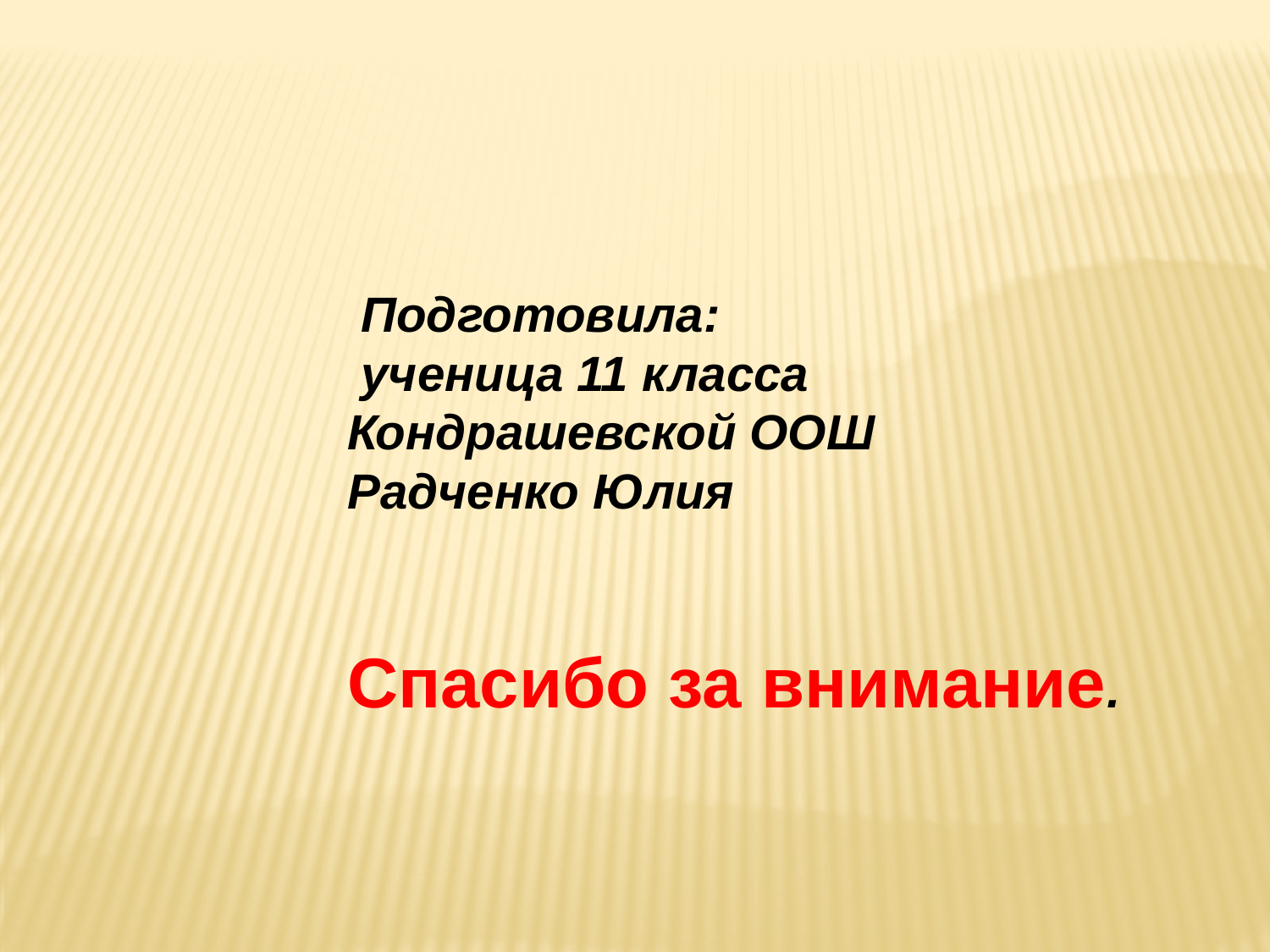

Подготовила:
                 ученица 11 класса
                Кондрашевской ООШ
                Радченко Юлия

                Спасибо за внимание.